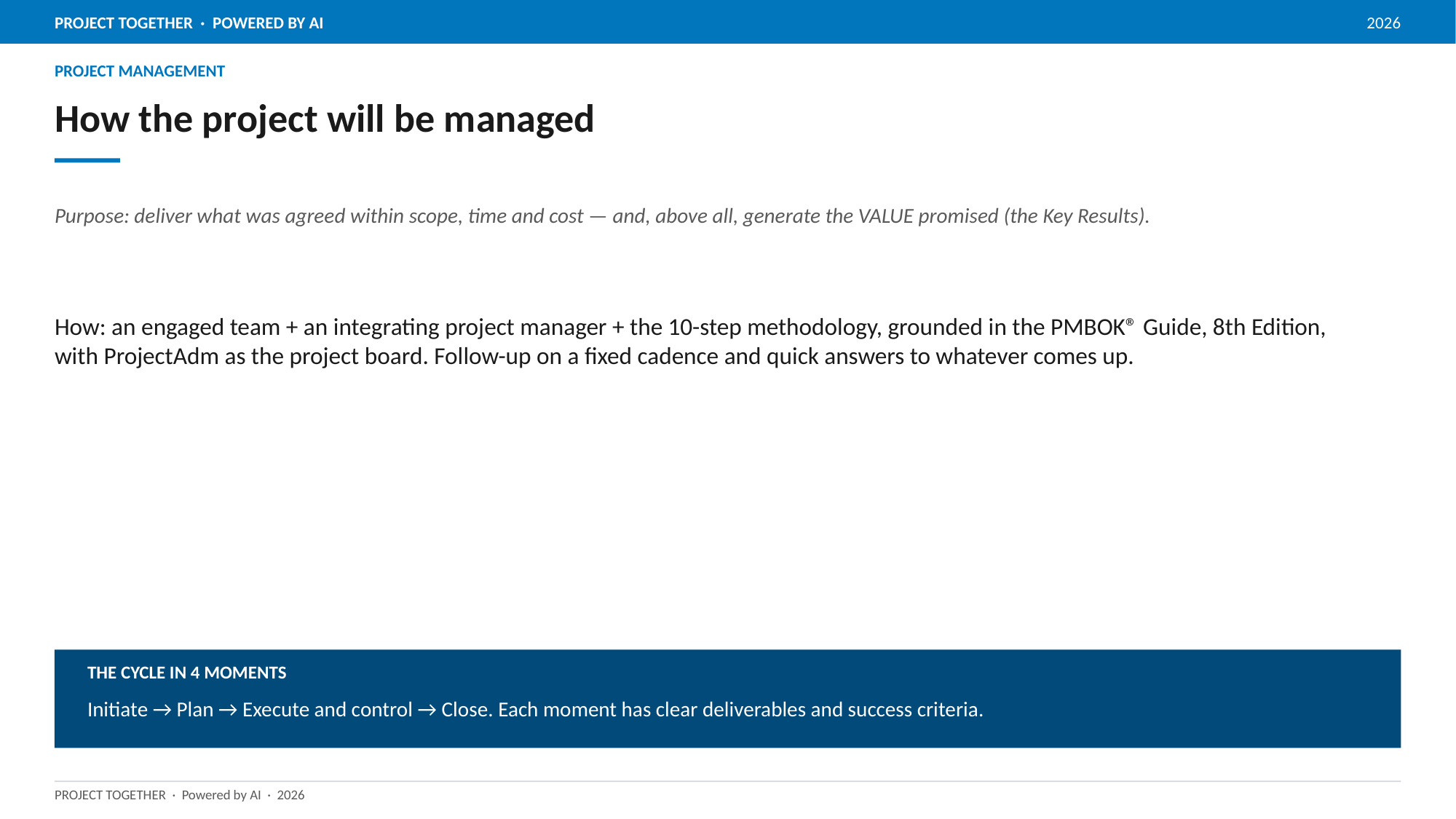

PROJECT MANAGEMENT
# How the project will be managed
Purpose: deliver what was agreed within scope, time and cost — and, above all, generate the VALUE promised (the Key Results).
How: an engaged team + an integrating project manager + the 10-step methodology, grounded in the PMBOK® Guide, 8th Edition, with ProjectAdm as the project board. Follow-up on a fixed cadence and quick answers to whatever comes up.
THE CYCLE IN 4 MOMENTS
Initiate → Plan → Execute and control → Close. Each moment has clear deliverables and success criteria.